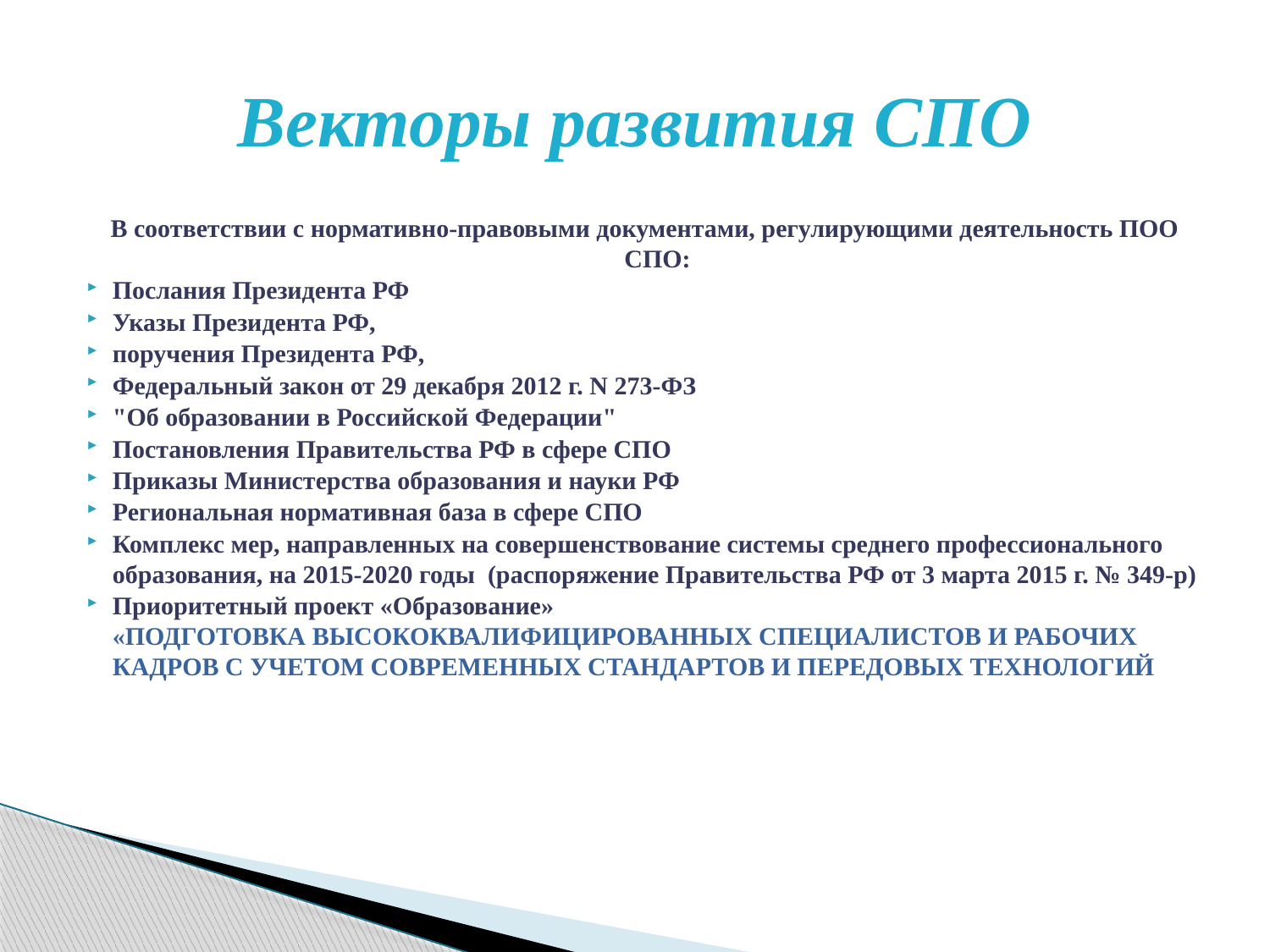

# Векторы развития СПО
В соответствии с нормативно-правовыми документами, регулирующими деятельность ПОО СПО:
Послания Президента РФ
Указы Президента РФ,
поручения Президента РФ,
Федеральный закон от 29 декабря 2012 г. N 273-ФЗ
"Об образовании в Российской Федерации"
Постановления Правительства РФ в сфере СПО
Приказы Министерства образования и науки РФ
Региональная нормативная база в сфере СПО
Комплекс мер, направленных на совершенствование системы среднего профессионального образования, на 2015-2020 годы  (распоряжение Правительства РФ от 3 марта 2015 г. № 349-р)
Приоритетный проект «Образование»
«ПОДГОТОВКА ВЫСОКОКВАЛИФИЦИРОВАННЫХ СПЕЦИАЛИСТОВ И РАБОЧИХ КАДРОВ С УЧЕТОМ СОВРЕМЕННЫХ СТАНДАРТОВ И ПЕРЕДОВЫХ ТЕХНОЛОГИЙ